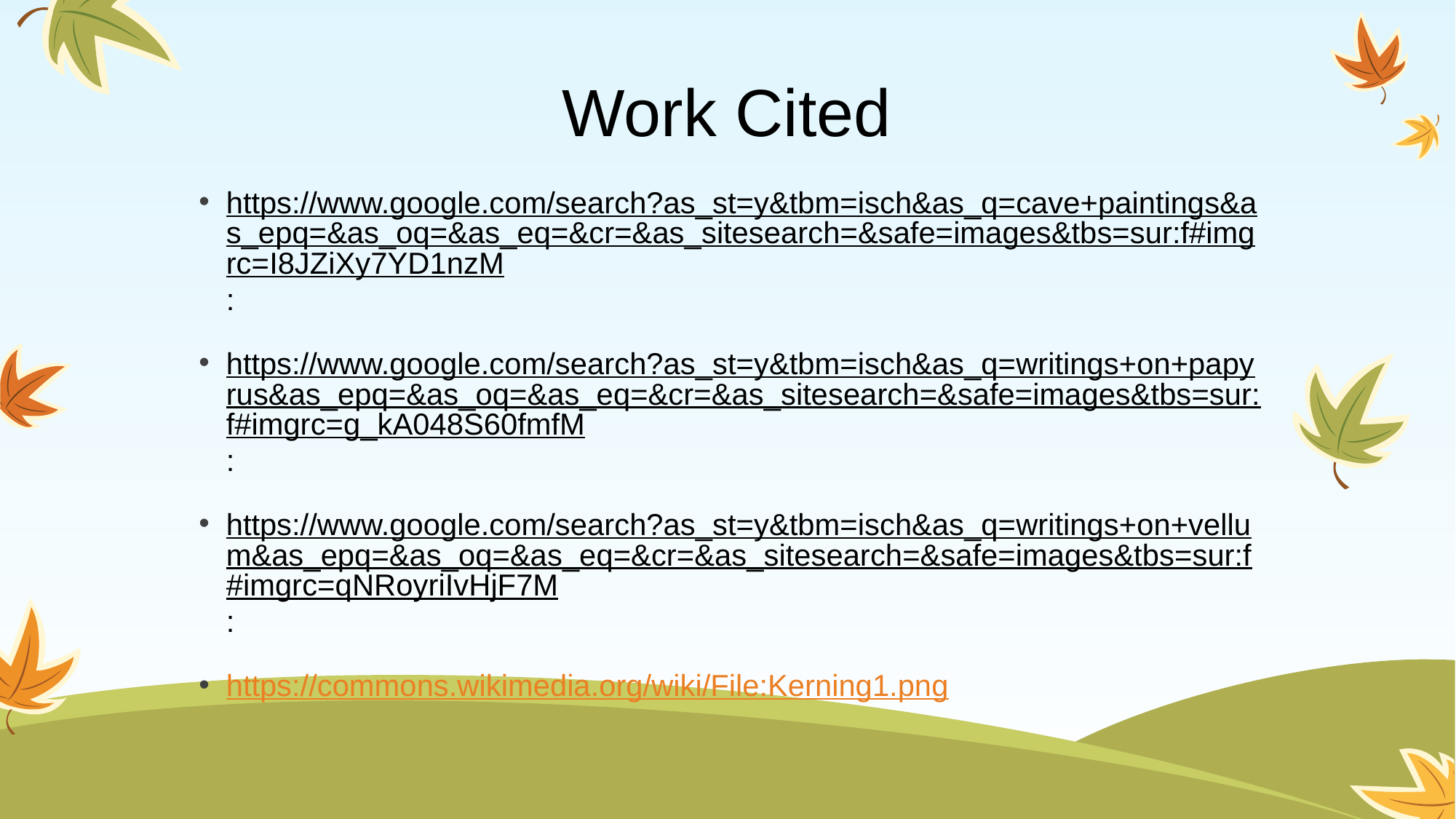

# Work Cited
https://www.google.com/search?as_st=y&tbm=isch&as_q=cave+paintings&as_epq=&as_oq=&as_eq=&cr=&as_sitesearch=&safe=images&tbs=sur:f#imgrc=I8JZiXy7YD1nzM:
https://www.google.com/search?as_st=y&tbm=isch&as_q=writings+on+papyrus&as_epq=&as_oq=&as_eq=&cr=&as_sitesearch=&safe=images&tbs=sur:f#imgrc=g_kA048S60fmfM:
https://www.google.com/search?as_st=y&tbm=isch&as_q=writings+on+vellum&as_epq=&as_oq=&as_eq=&cr=&as_sitesearch=&safe=images&tbs=sur:f#imgrc=qNRoyriIvHjF7M:
https://commons.wikimedia.org/wiki/File:Kerning1.png